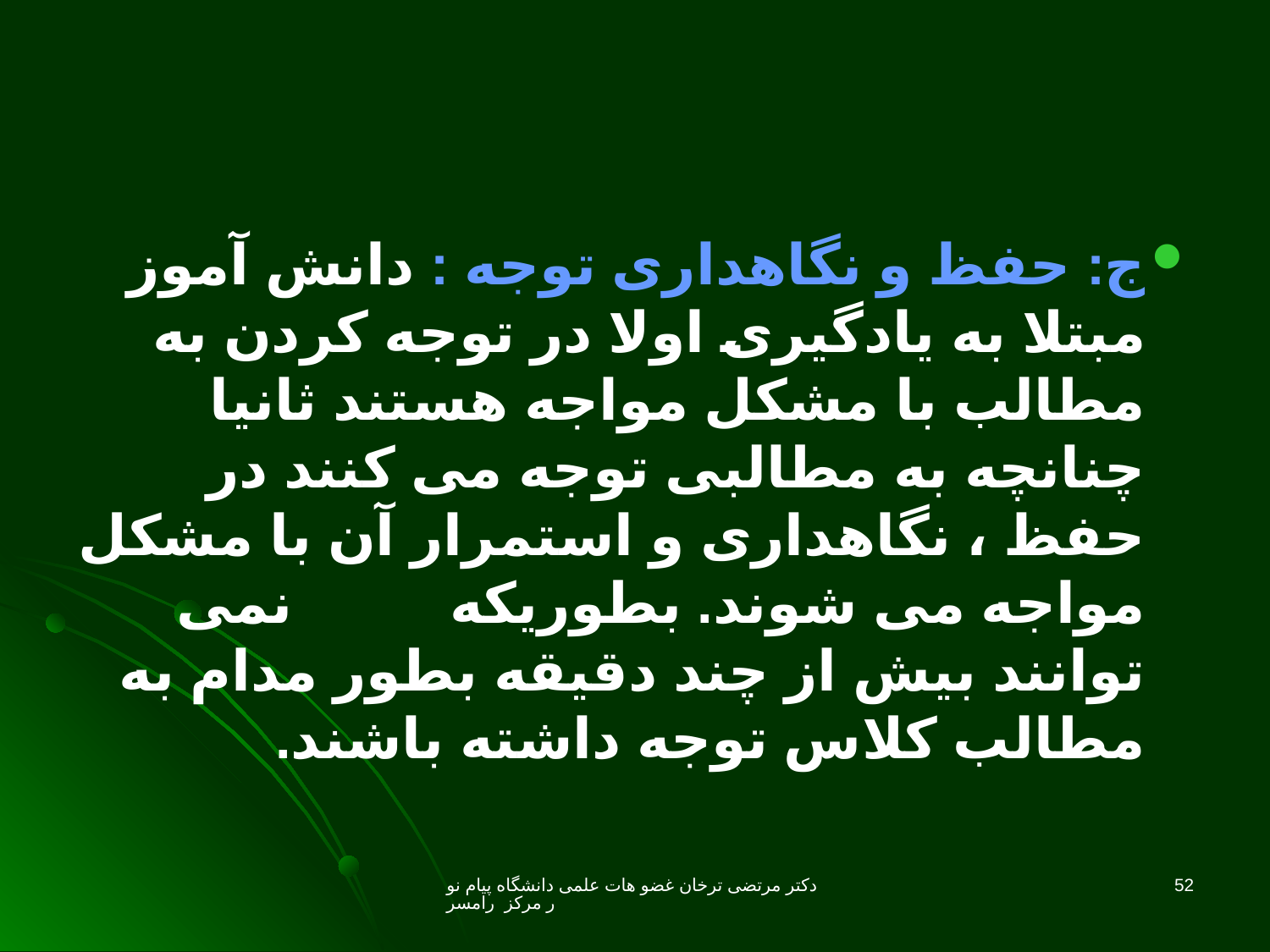

ج: حفظ و نگاهداری توجه : دانش آموز مبتلا به یادگیری اولا در توجه کردن به مطالب با مشکل مواجه هستند ثانیا چنانچه به مطالبی توجه می کنند در حفظ ، نگاهداری و استمرار آن با مشکل مواجه می شوند. بطوریکه          نمی توانند بیش از چند دقیقه بطور مدام به مطالب کلاس توجه داشته باشند.
دکتر مرتضی ترخان غضو هات علمی دانشگاه پیام نور مرکز رامسر
52